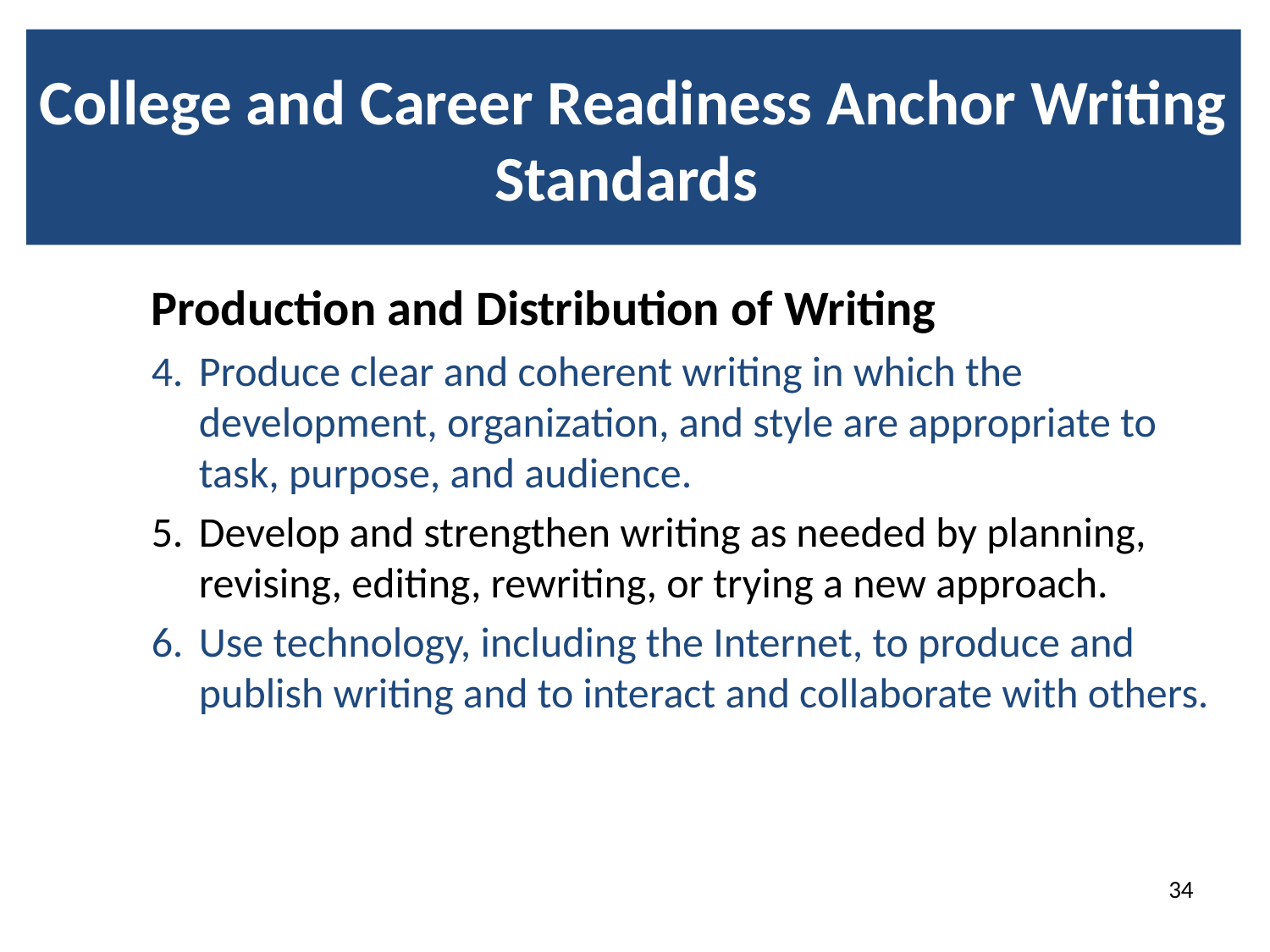

College and Career Readiness Anchor Writing Standards

Production and Distribution of Writing
Produce clear and coherent writing in which the development, organization, and style are appropriate to task, purpose, and audience.
Develop and strengthen writing as needed by planning, revising, editing, rewriting, or trying a new approach.
Use technology, including the Internet, to produce and publish writing and to interact and collaborate with others.

34